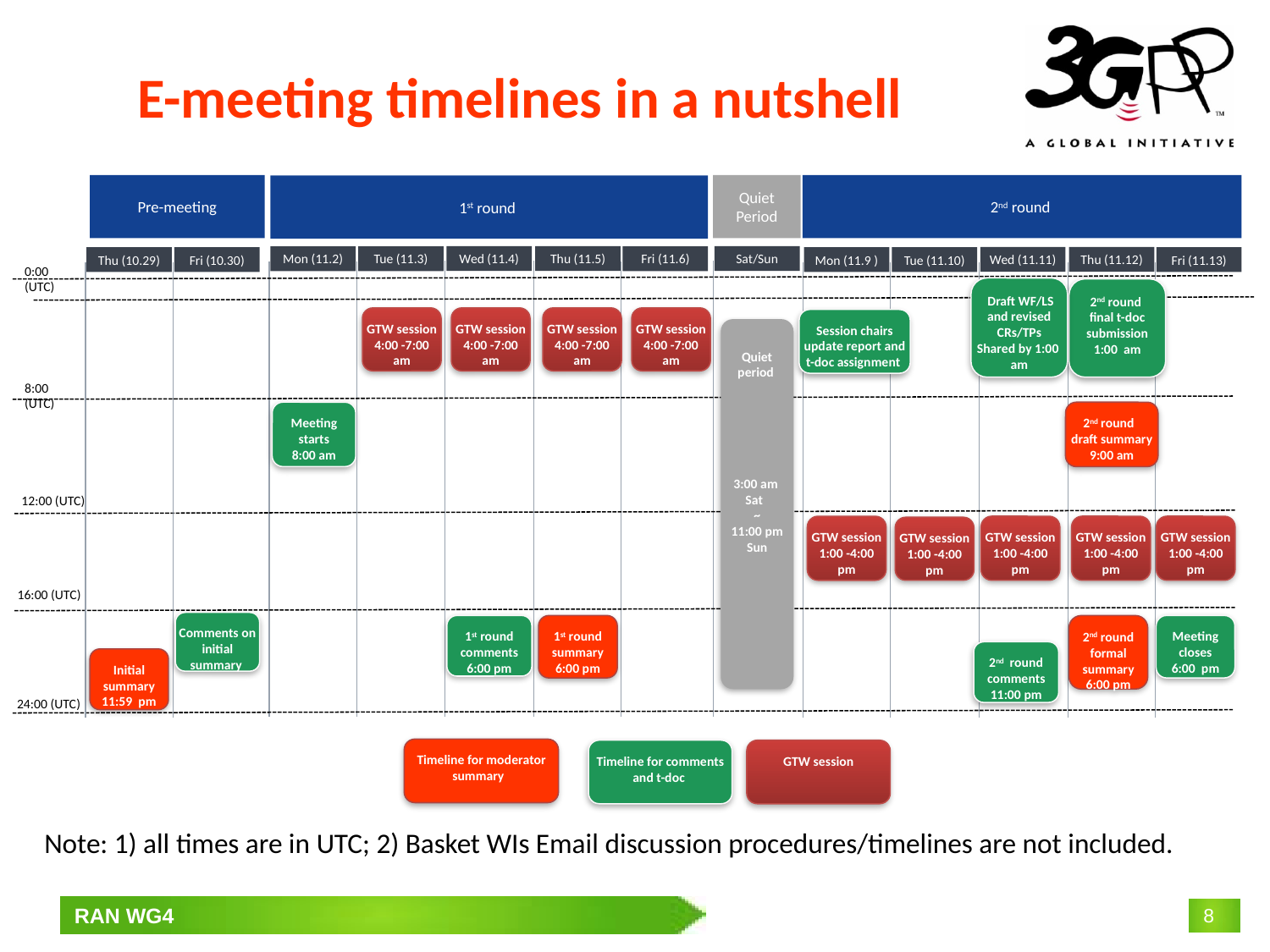

# E-meeting timelines in a nutshell
2nd round
Pre-meeting
Quiet Period
1st round
Wed (11.4)
Thu (11.5)
Sat/Sun
Mon (11.2)
Tue (11.3)
Fri (11.6)
Wed (11.11)
Thu (11.12)
Thu (10.29)
Fri (10.30)
Mon (11.9 )
Tue (11.10)
Fri (11.13)
0:00 (UTC)
 Draft WF/LS and revised CRs/TPs
Shared by 1:00  am
2nd round
final t-doc submission
1:00  am
GTW session
4:00 -7:00 am
GTW session
4:00 -7:00 am
GTW session
4:00 -7:00 am
GTW session
4:00 -7:00 am
Session chairs update report and t-doc assignment

Quiet period

3:00 am
Sat
~
11:00 pm Sun

8:00 (UTC)
Meeting starts
8:00 am
2nd round   draft summary
9:00 am
12:00 (UTC)
GTW session
1:00 -4:00 pm
GTW session
1:00 -4:00 pm
GTW session
1:00 -4:00 pm
GTW session
1:00 -4:00 pm
GTW session
1:00 -4:00 pm
16:00 (UTC)
Comments on initial summary
2nd round formal summary
6:00 pm
1st round comments
6:00 pm
1st round summary
6:00 pm
Meeting closes
6:00  pm
2nd  round comments
11:00 pm
Initial summary 11:59  pm
24:00 (UTC)
Timeline for moderator summary
Timeline for comments and t-doc
GTW session
Note: 1) all times are in UTC; 2) Basket WIs Email discussion procedures/timelines are not included.